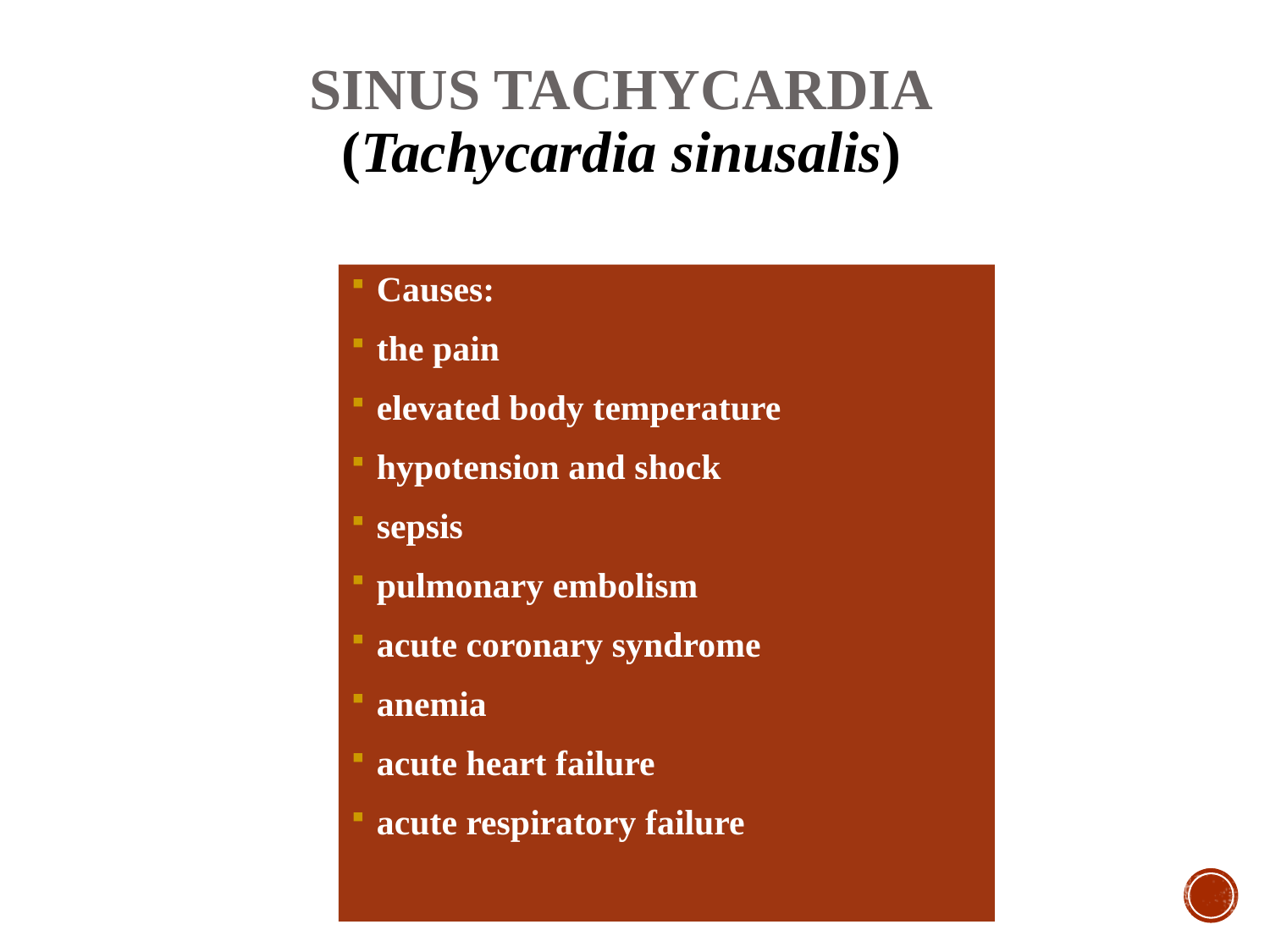

SINUS TACHYCARDIA
(Tachycardia sinusalis)
Causes:
the pain
elevated body temperature
hypotension and shock
sepsis
pulmonary embolism
acute coronary syndrome
anemia
acute heart failure
acute respiratory failure